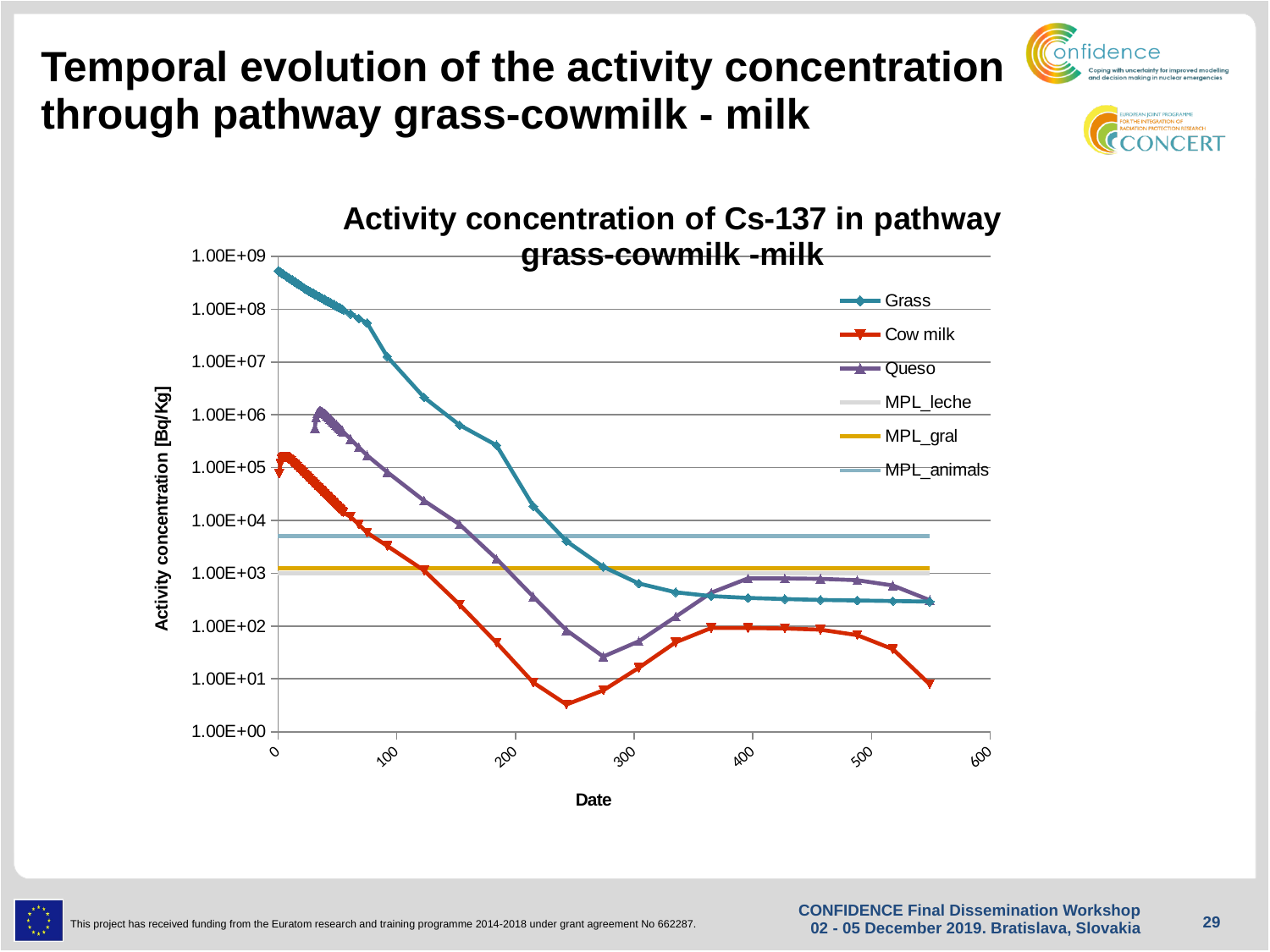

# Temporal evolution of the activity concentration through pathway grass-cowmilk - milk

### Chart: Activity concentration of Cs-137 in pathway grass-cowmilk -milk

| Category | Grass | Cow milk | Queso | MPL_leche | MPL_gral | MPL_animals |
|---|---|---|---|---|---|---|
CONFIDENCE Final Dissemination Workshop  02 - 05 December 2019. Bratislava, Slovakia
29